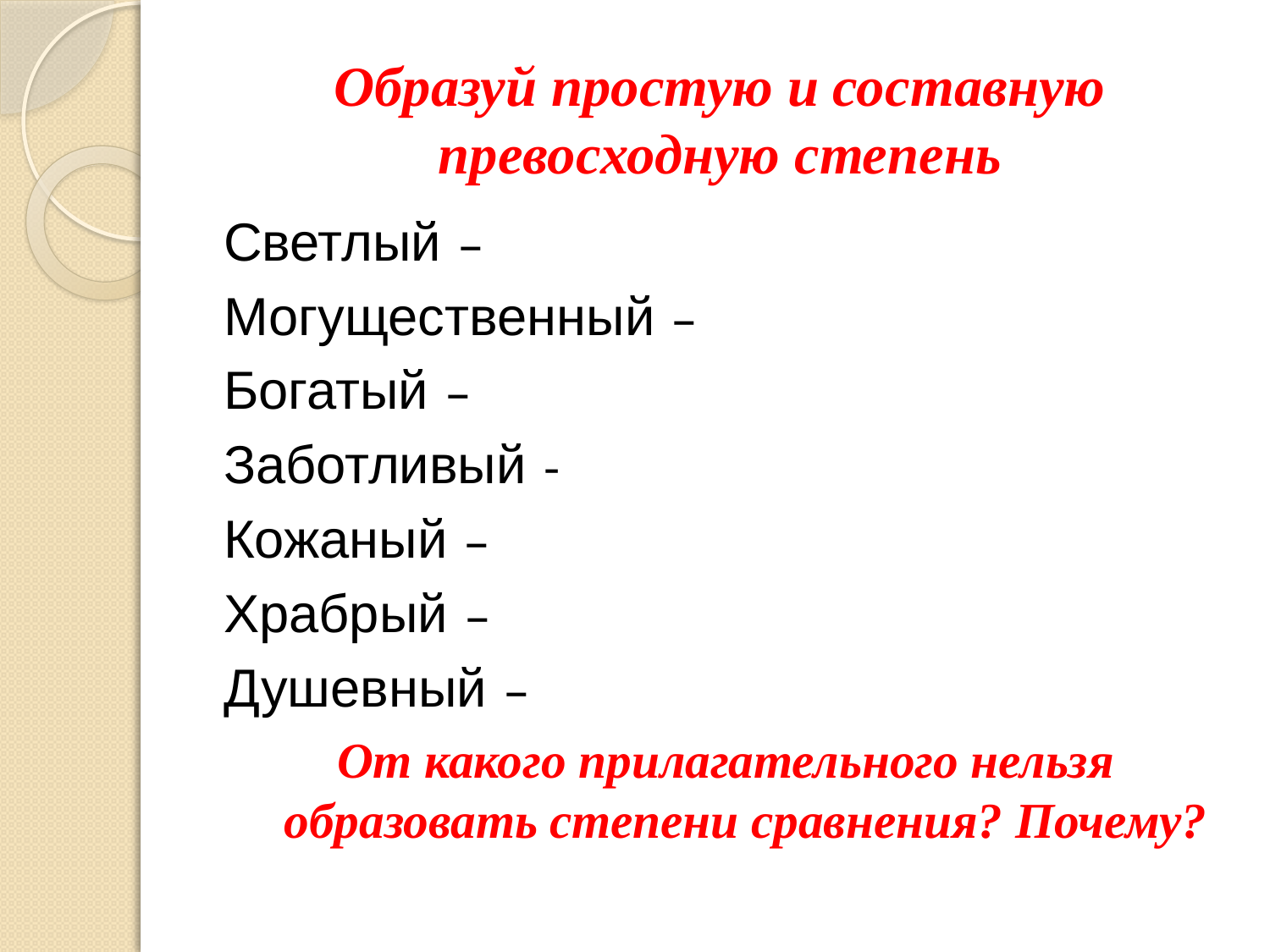

# Образуй простую и составную превосходную степень
Светлый –
Могущественный –
Богатый –
Заботливый -
Кожаный –
Храбрый –
Душевный –
От какого прилагательного нельзя образовать степени сравнения? Почему?